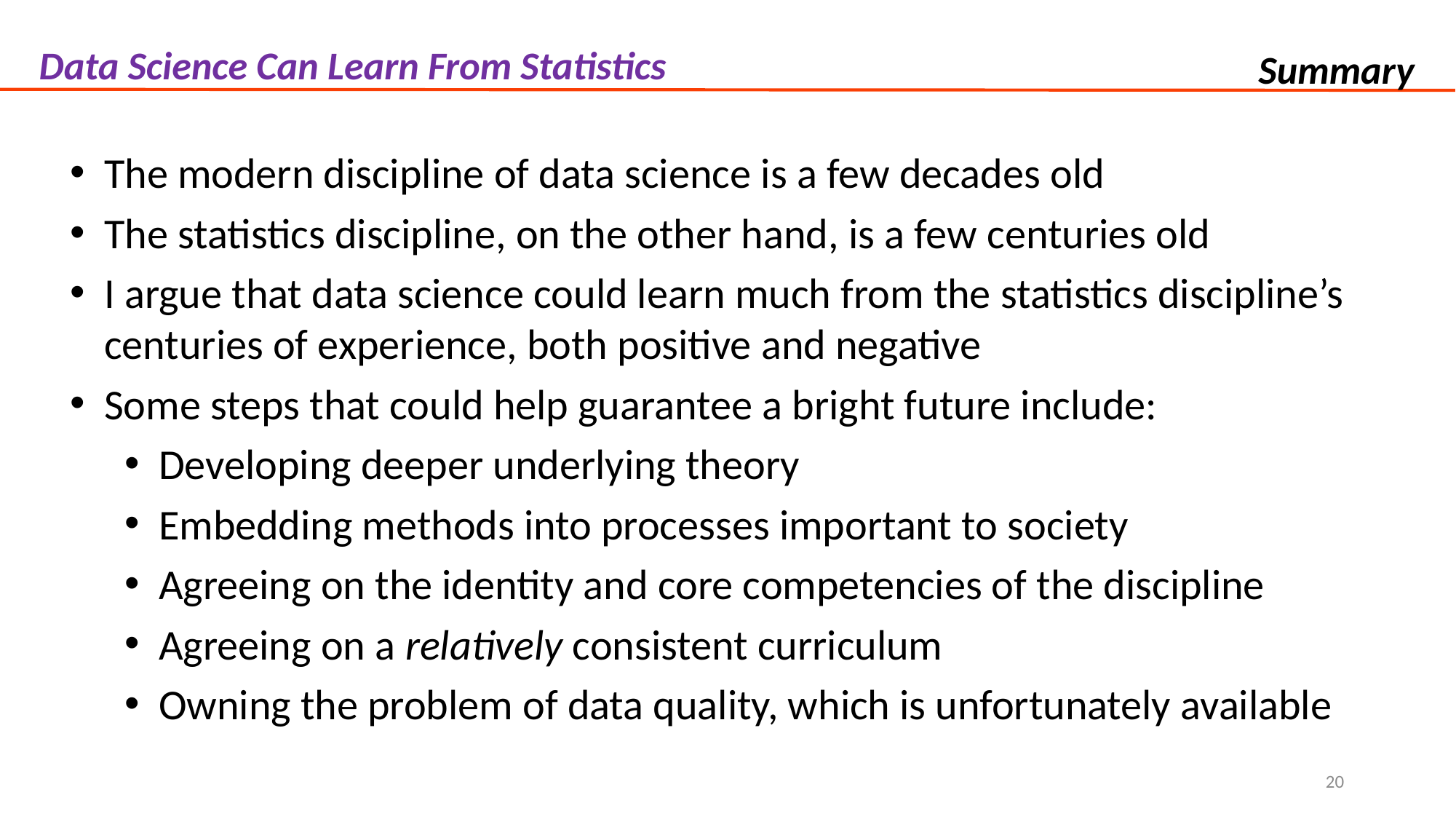

Data Science Can Learn From Statistics
Summary

The modern discipline of data science is a few decades old
The statistics discipline, on the other hand, is a few centuries old
I argue that data science could learn much from the statistics discipline’s centuries of experience, both positive and negative
Some steps that could help guarantee a bright future include:
Developing deeper underlying theory
Embedding methods into processes important to society
Agreeing on the identity and core competencies of the discipline
Agreeing on a relatively consistent curriculum
Owning the problem of data quality, which is unfortunately available
20